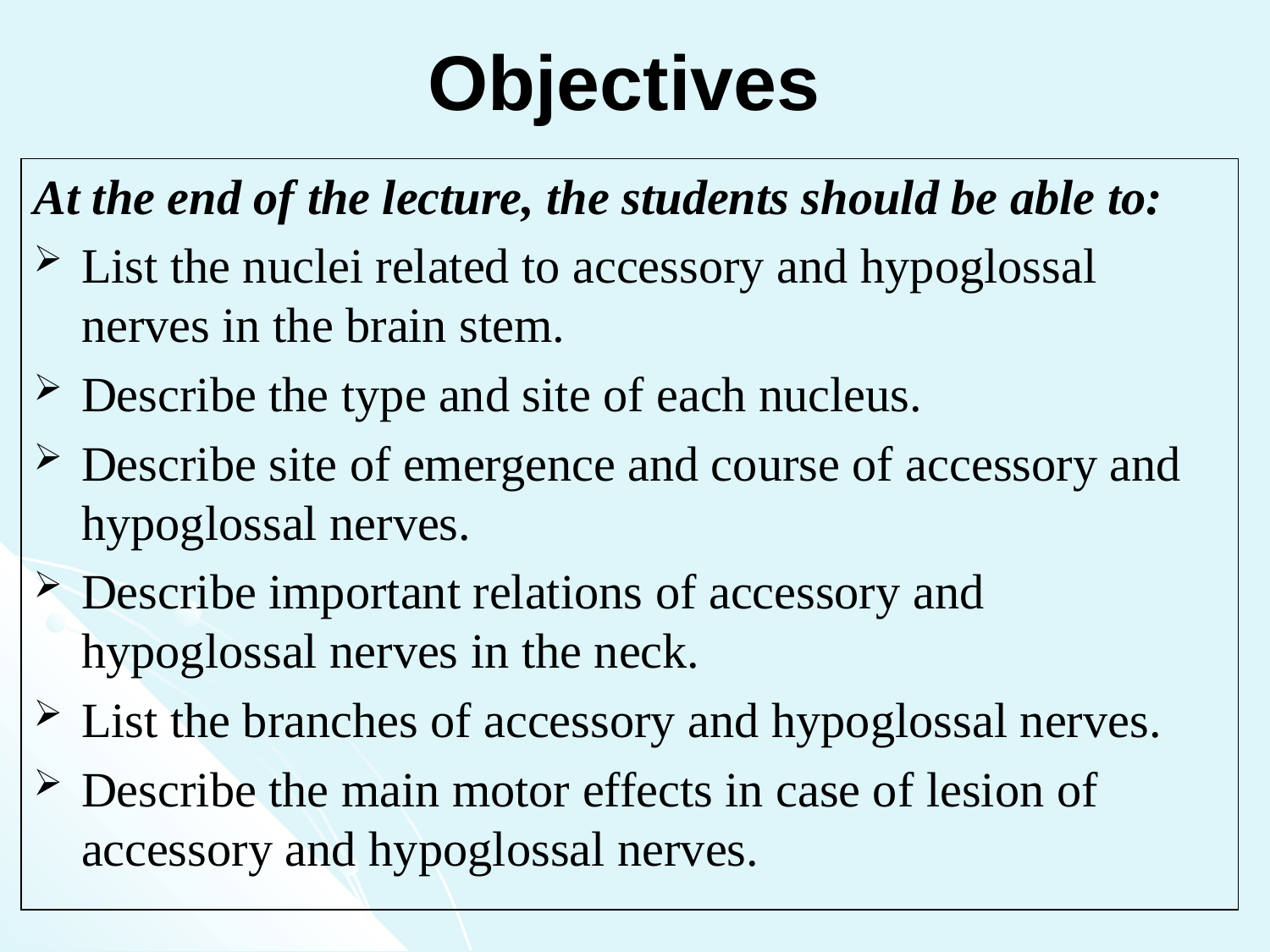

Objectives
At the end of the lecture, the students should be able to:
List the nuclei related to accessory and hypoglossal nerves in the brain stem.
Describe the type and site of each nucleus.
Describe site of emergence and course of accessory and hypoglossal nerves.
Describe important relations of accessory and hypoglossal nerves in the neck.
List the branches of accessory and hypoglossal nerves.
Describe the main motor effects in case of lesion of  accessory and hypoglossal nerves.